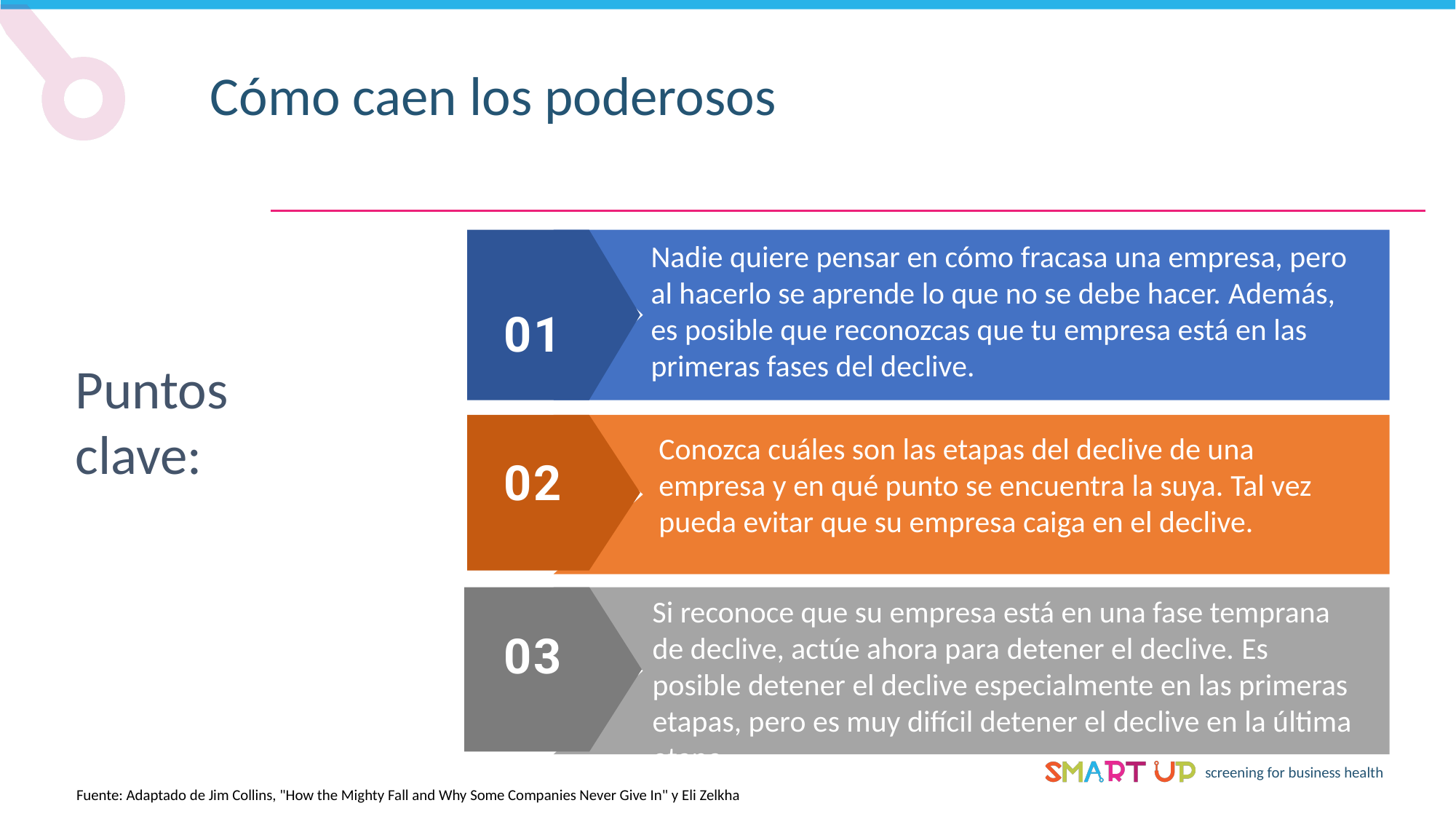

Cómo caen los poderosos

Nadie quiere pensar en cómo fracasa una empresa, pero al hacerlo se aprende lo que no se debe hacer. Además, es posible que reconozcas que tu empresa está en las primeras fases del declive.

01
Puntos clave:

Conozca cuáles son las etapas del declive de una empresa y en qué punto se encuentra la suya. Tal vez pueda evitar que su empresa caiga en el declive.
02

Si reconoce que su empresa está en una fase temprana de declive, actúe ahora para detener el declive. Es posible detener el declive especialmente en las primeras etapas, pero es muy difícil detener el declive en la última etapa.

03
Fuente: Adaptado de Jim Collins, "How the Mighty Fall and Why Some Companies Never Give In" y Eli Zelkha